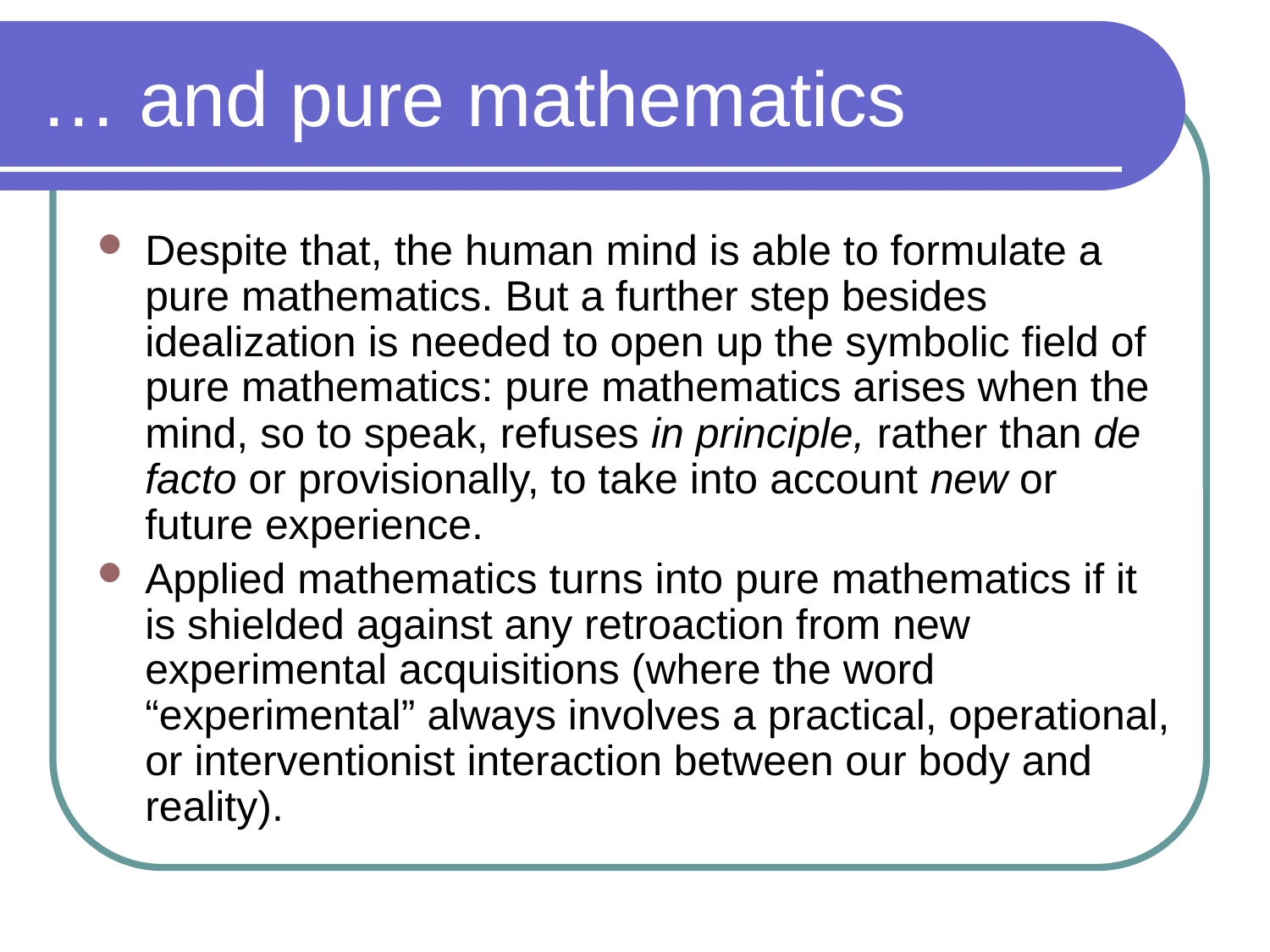

# … and pure mathematics
Despite that, the human mind is able to formulate a pure mathematics. But a further step besides idealization is needed to open up the symbolic field of pure mathematics: pure mathematics arises when the mind, so to speak, refuses in principle, rather than de facto or provisionally, to take into account new or future experience.
Applied mathematics turns into pure mathematics if it is shielded against any retroaction from new experimental acquisitions (where the word “experimental” always involves a practical, operational, or interventionist interaction between our body and reality).